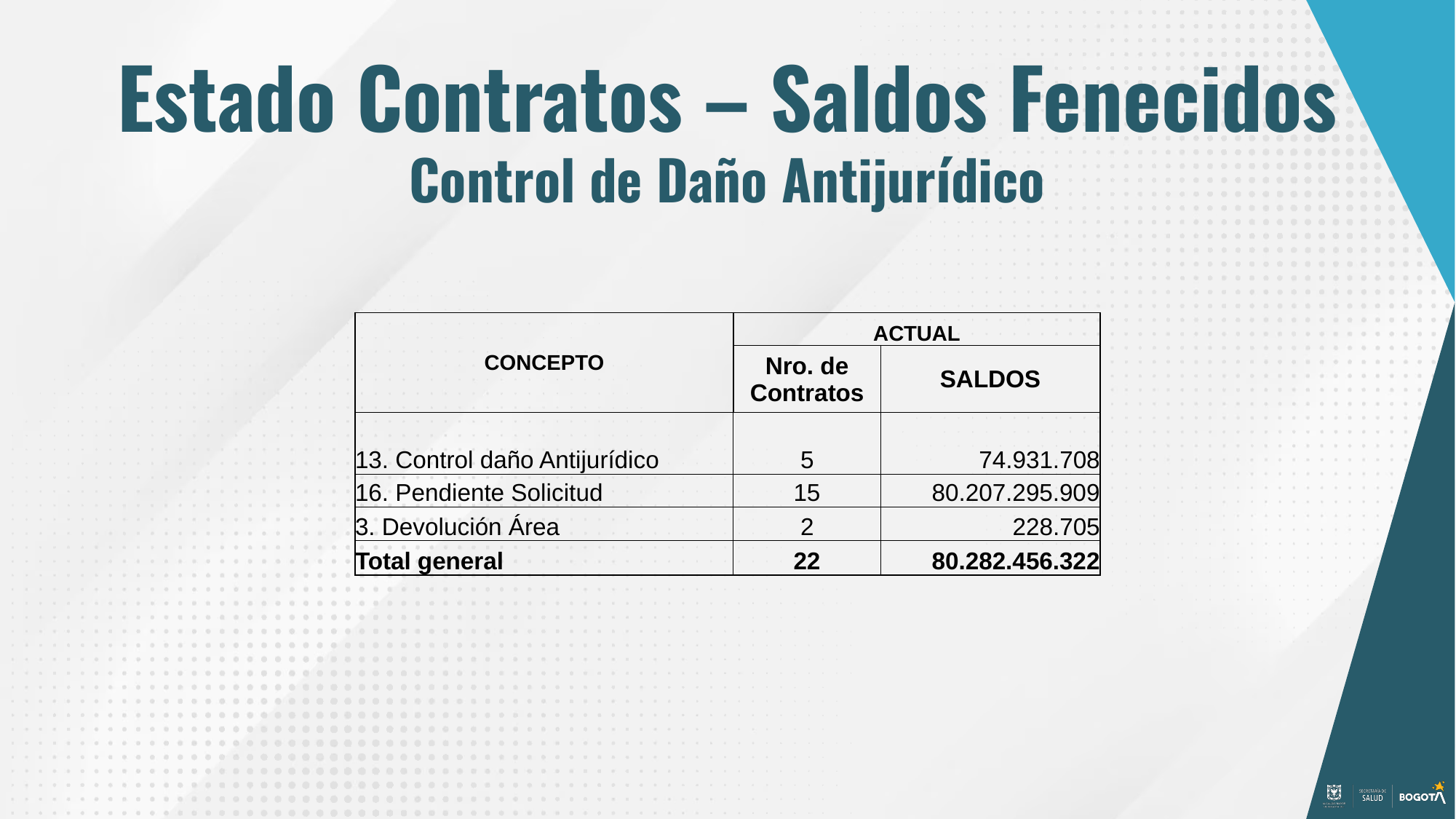

Estado Contratos – Saldos Fenecidos
Control de Daño Antijurídico
| CONCEPTO | ACTUAL |  |
| --- | --- | --- |
|  | Nro. de Contratos | SALDOS |
| 13. Control daño Antijurídico | 5 | 74.931.708 |
| 16. Pendiente Solicitud | 15 | 80.207.295.909 |
| 3. Devolución Área | 2 | 228.705 |
| Total general | 22 | 80.282.456.322 |